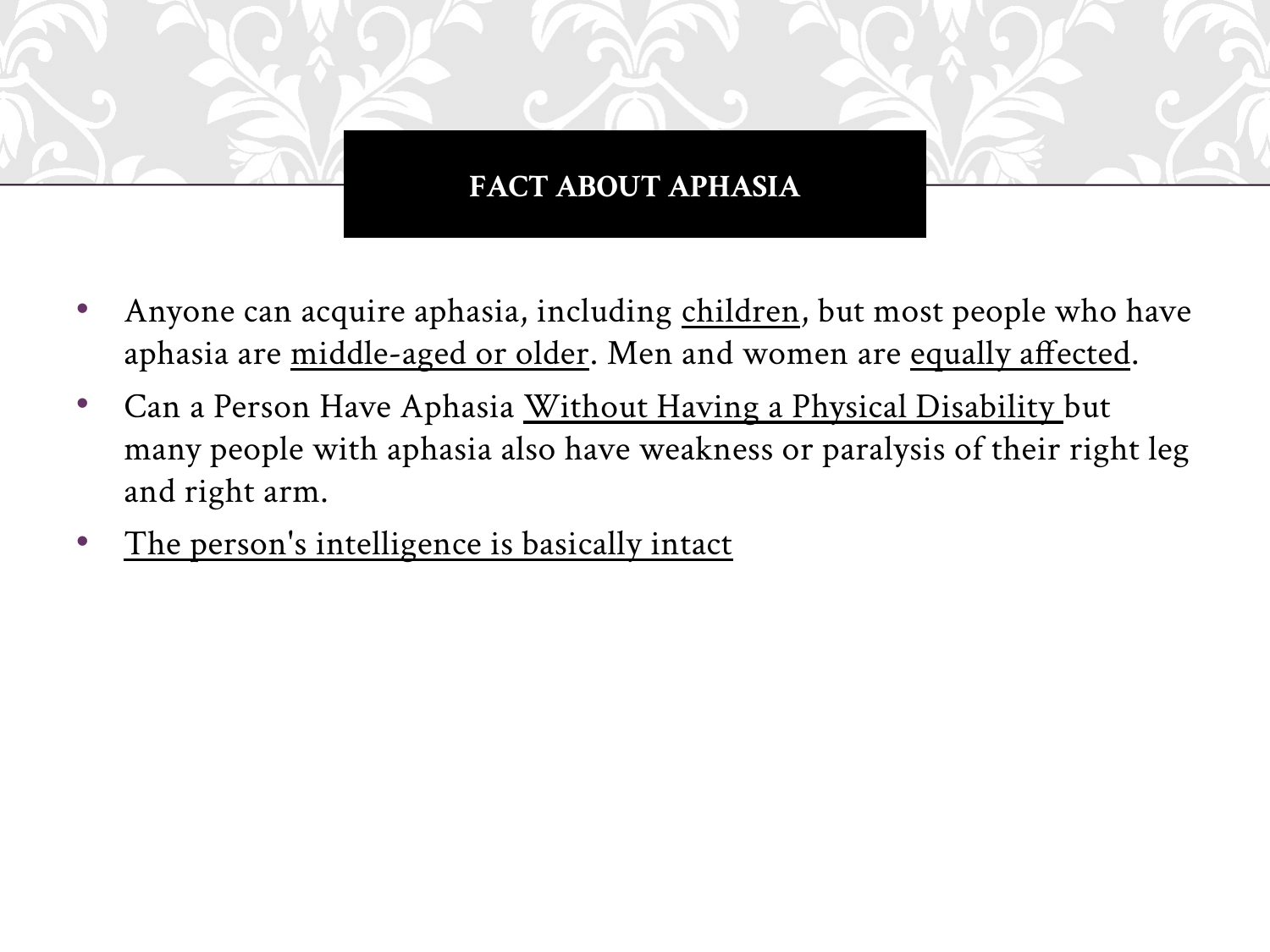

# Fact about aphasia
Anyone can acquire aphasia, including children, but most people who have aphasia are middle-aged or older. Men and women are equally affected.
Can a Person Have Aphasia Without Having a Physical Disability but many people with aphasia also have weakness or paralysis of their right leg and right arm.
The person's intelligence is basically intact